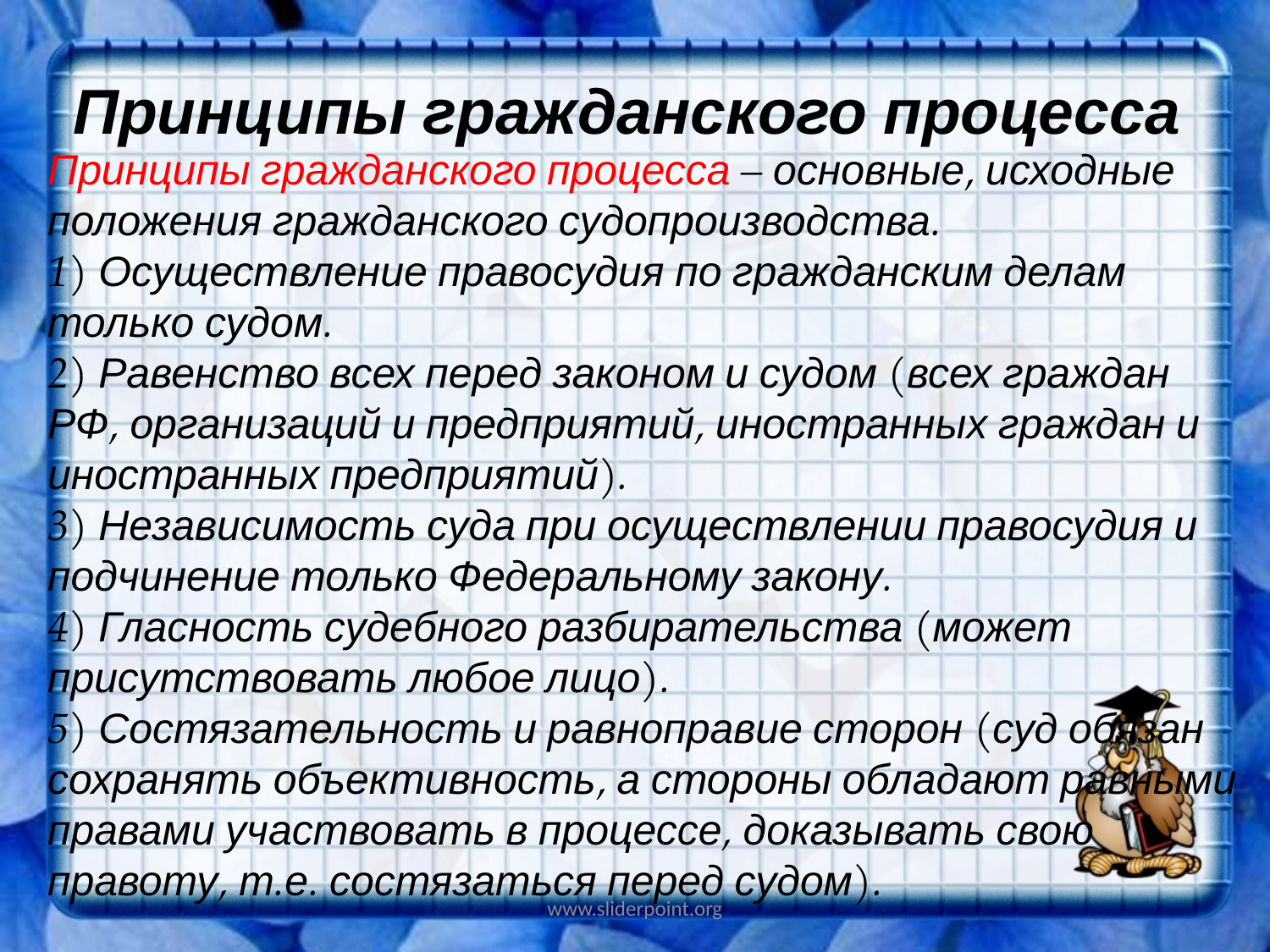

# Принципы гражданского процесса
Принципы гражданского процесса – основные, исходные положения гражданского судопроизводства.
1) Осуществление правосудия по гражданским делам только судом.
2) Равенство всех перед законом и судом (всех граждан РФ, организаций и предприятий, иностранных граждан и иностранных предприятий).
3) Независимость суда при осуществлении правосудия и подчинение только Федеральному закону.
4) Гласность судебного разбирательства (может присутствовать любое лицо).
5) Состязательность и равноправие сторон (суд обязан сохранять объективность, а стороны обладают равными правами участвовать в процессе, доказывать свою правоту, т.е. состязаться перед судом).
www.sliderpoint.org